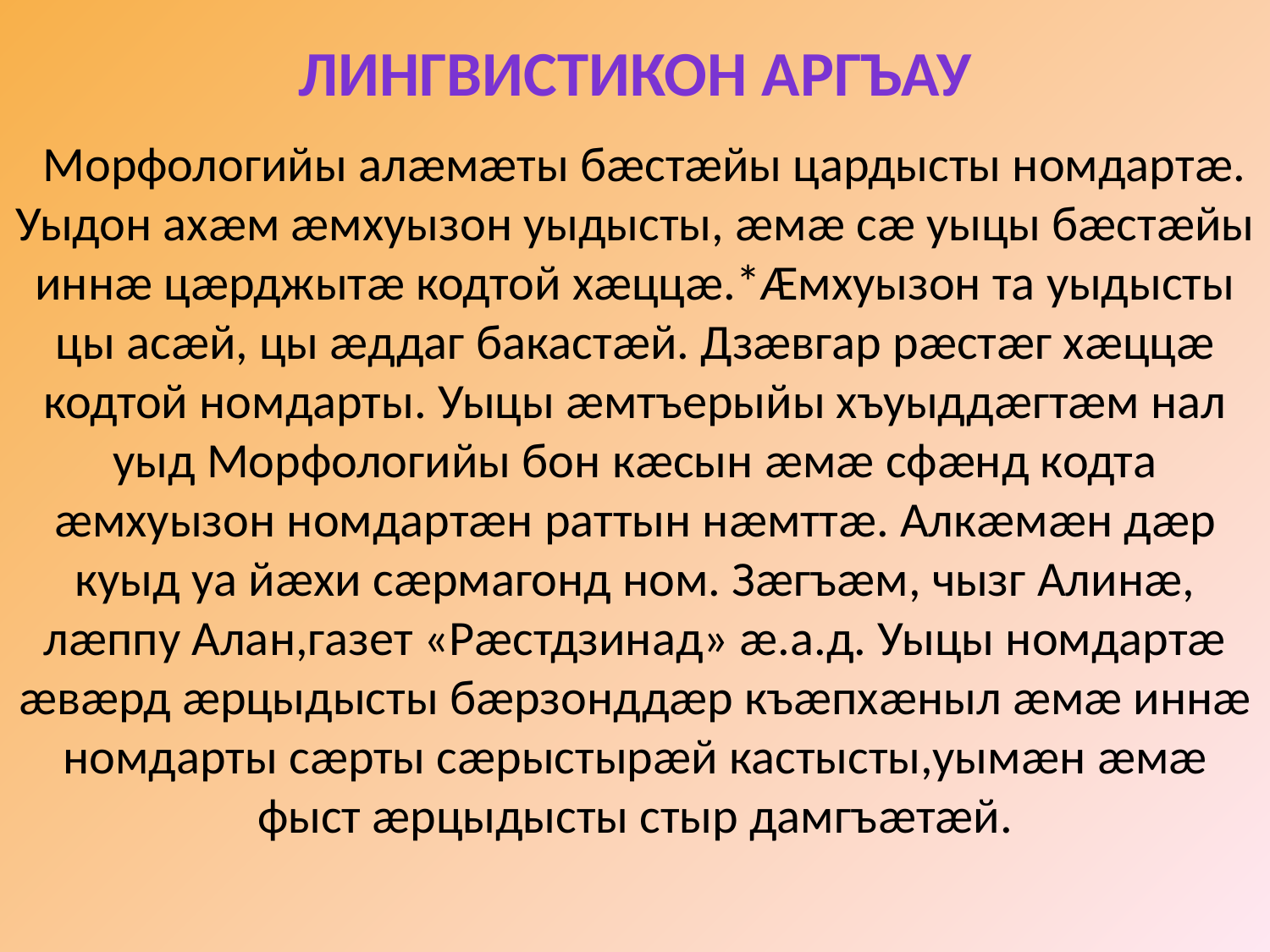

Лингвистикон аргъау
  Морфологийы алæмæты бæстæйы цардысты номдартæ. Уыдон ахæм æмхуызон уыдысты, æмæ сæ уыцы бæстæйы иннæ цæрджытæ кодтой хæццæ.*Æмхуызон та уыдысты цы асæй, цы æддаг бакастæй. Дзæвгар рæстæг хæццæ кодтой номдарты. Уыцы æмтъерыйы хъуыддæгтæм нал уыд Морфологийы бон кæсын æмæ сфæнд кодта æмхуызон номдартæн раттын нæмттæ. Алкæмæн дæр куыд уа йæхи сæрмагонд ном. Зæгъæм, чызг Алинæ, лæппу Алан,газет «Рæстдзинад» æ.а.д. Уыцы номдартæ æвæрд æрцыдысты бæрзонддæр къæпхæныл æмæ иннæ номдарты сæрты сæрыстырæй кастысты,уымæн æмæ фыст æрцыдысты стыр дамгъæтæй.